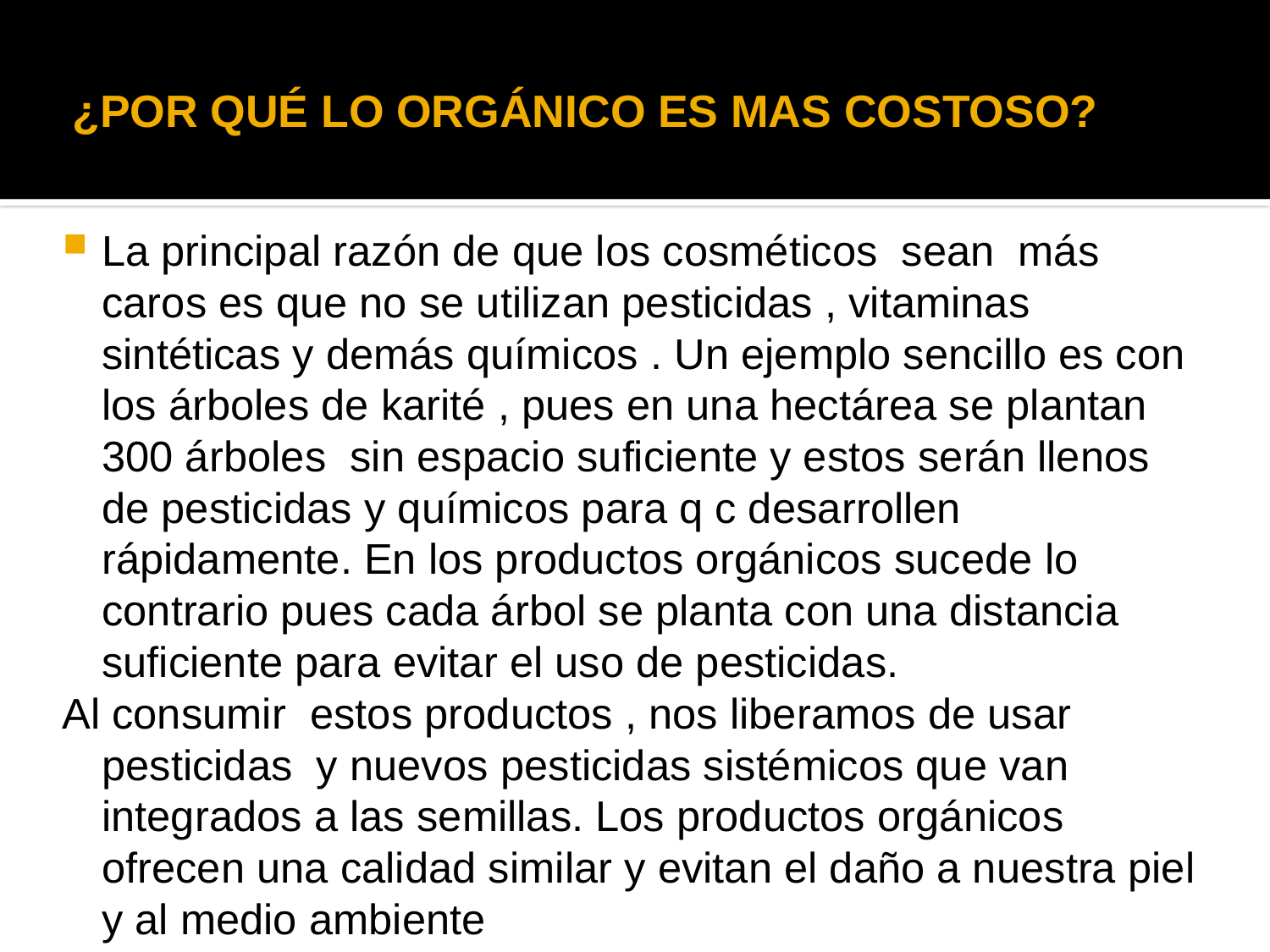

# ¿POR QUÉ LO ORGÁNICO ES MAS COSTOSO?
La principal razón de que los cosméticos  sean  más caros es que no se utilizan pesticidas , vitaminas sintéticas y demás químicos . Un ejemplo sencillo es con los árboles de karité , pues en una hectárea se plantan 300 árboles  sin espacio suficiente y estos serán llenos de pesticidas y químicos para q c desarrollen rápidamente. En los productos orgánicos sucede lo contrario pues cada árbol se planta con una distancia suficiente para evitar el uso de pesticidas.
Al consumir  estos productos , nos liberamos de usar pesticidas  y nuevos pesticidas sistémicos que van integrados a las semillas. Los productos orgánicos ofrecen una calidad similar y evitan el daño a nuestra piel y al medio ambiente